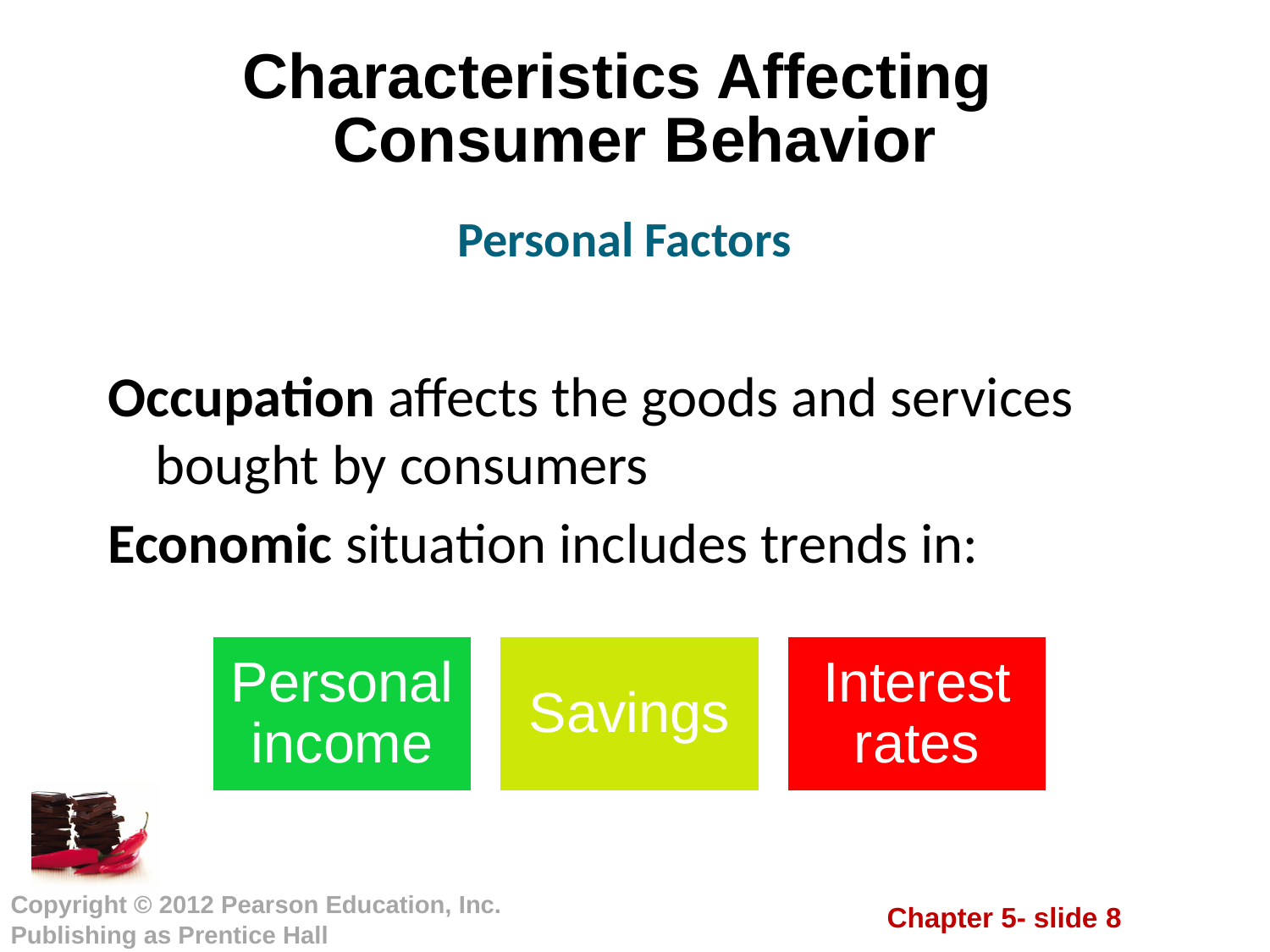

# Characteristics Affecting   Consumer Behavior
Personal Factors

Occupation affects the goods and services bought by consumers
Economic situation includes trends in:

Personal income
Savings
Interest rates